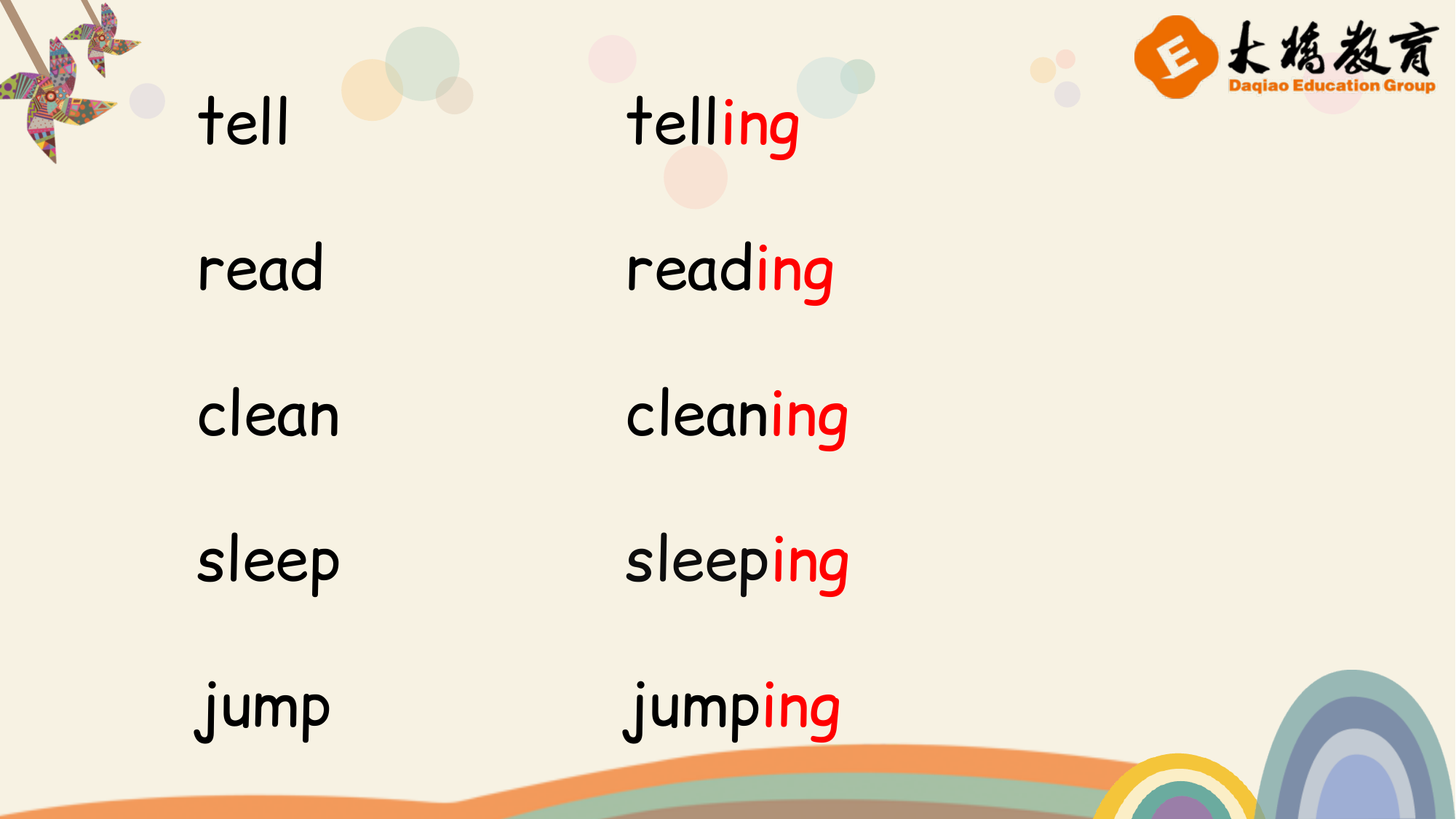

tell
read
clean
sleep
jump
telling
reading
cleaning
sleeping
jumping